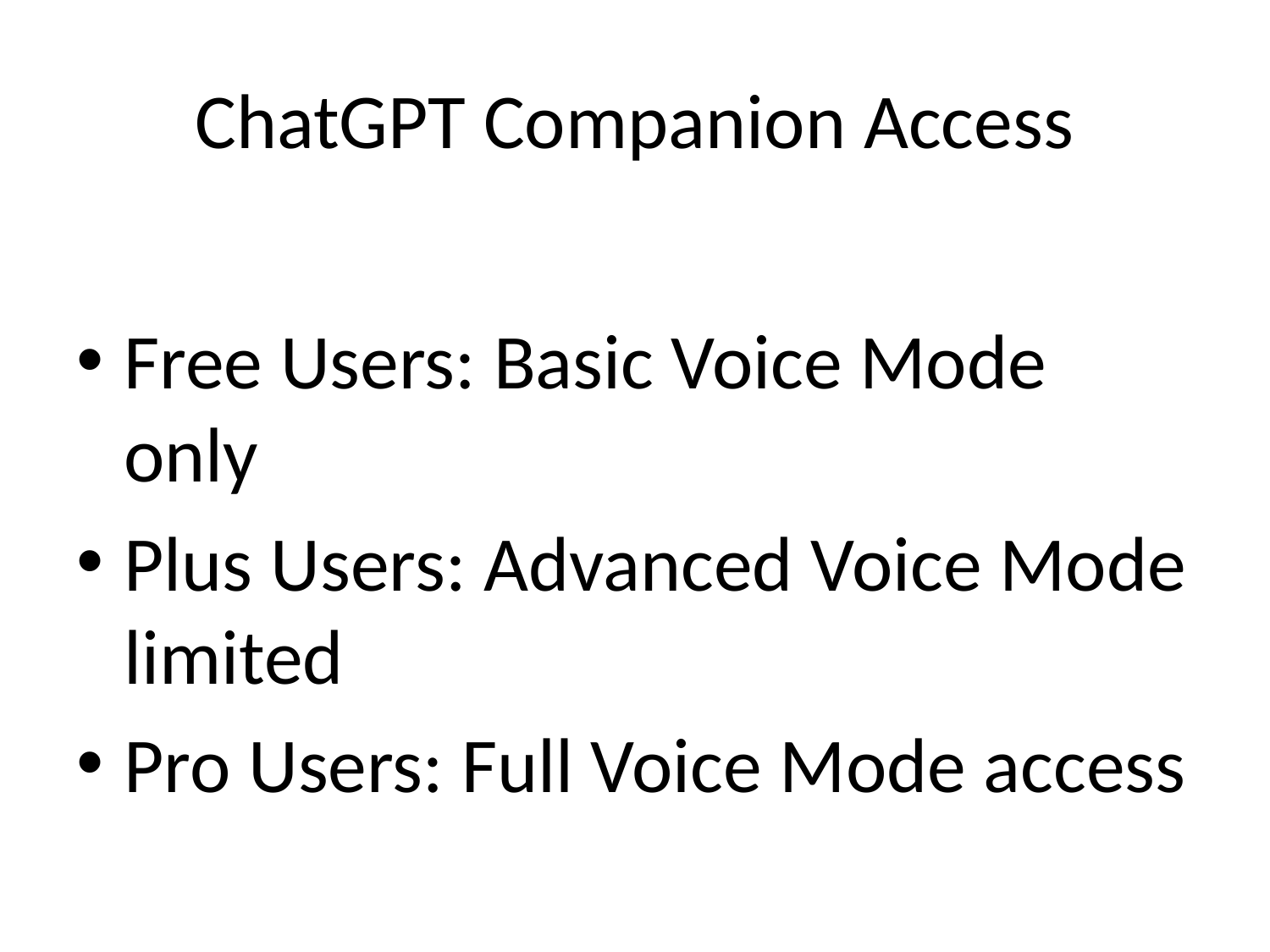

# ChatGPT Companion Access

Free Users: Basic Voice Mode only
Plus Users: Advanced Voice Mode limited
Pro Users: Full Voice Mode access